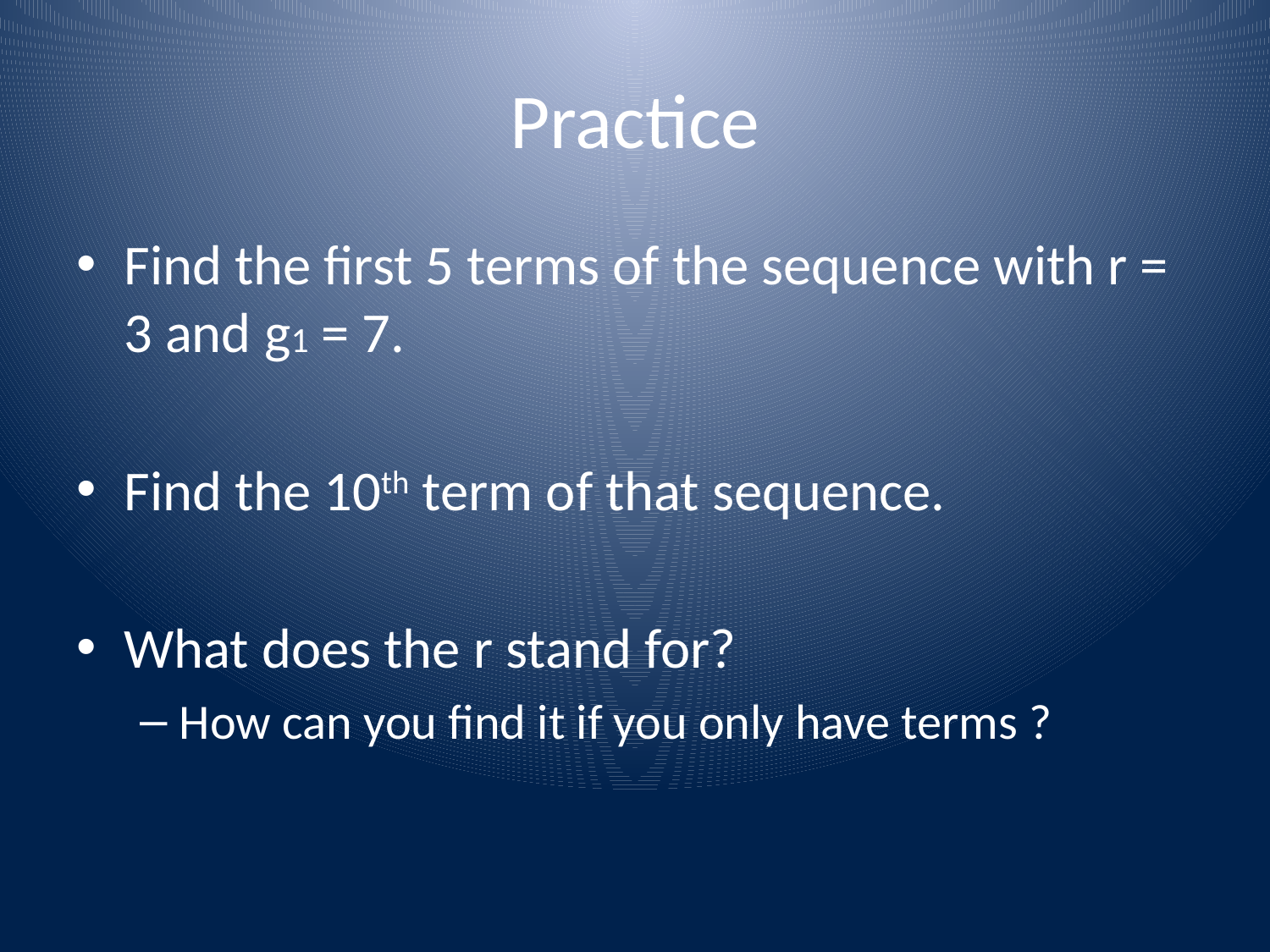

# Practice
Find the first 5 terms of the sequence with r = 3 and g1 = 7.

Find the 10th term of that sequence.

What does the r stand for?
How can you find it if you only have terms ?